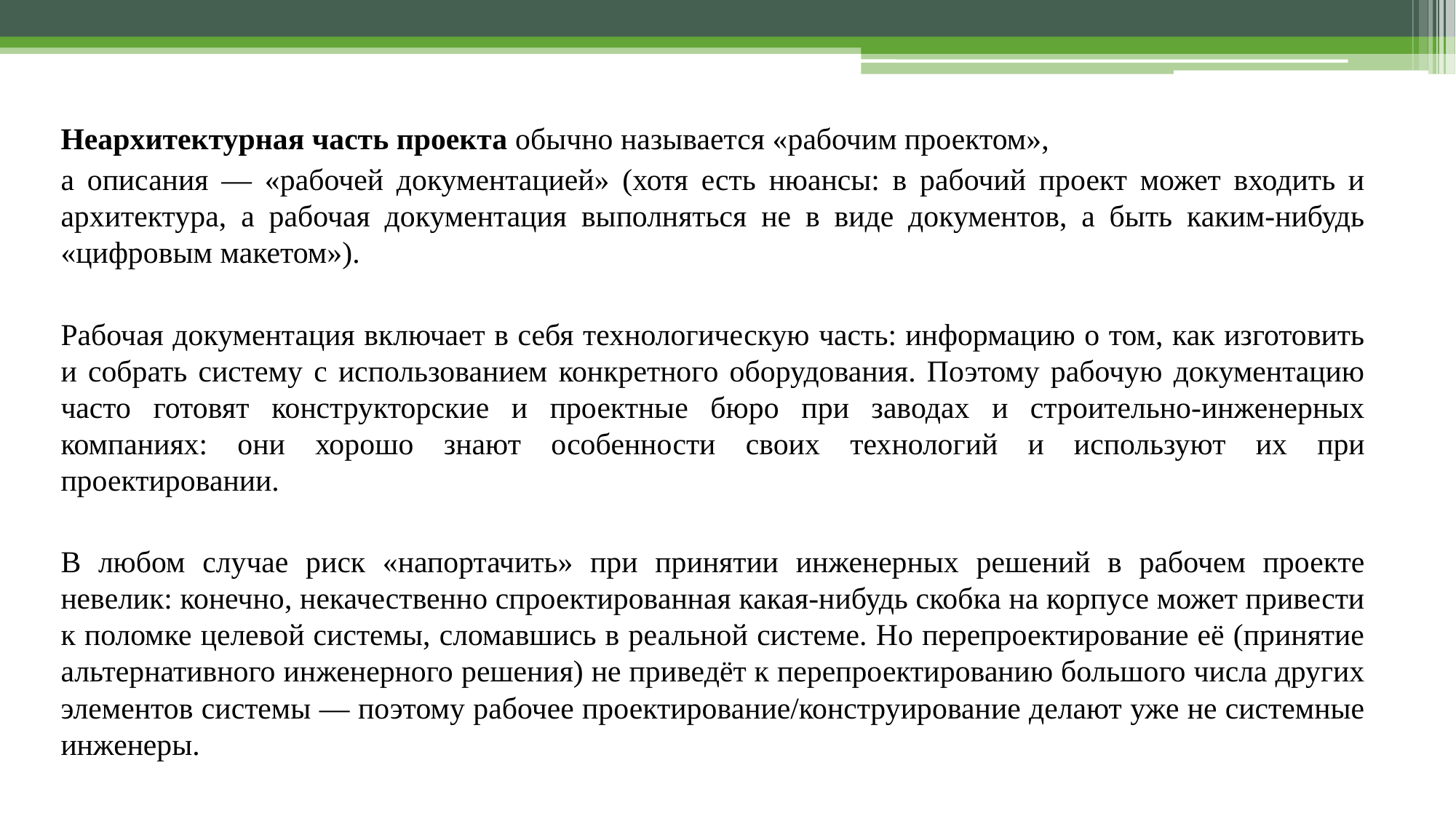

Неархитектурная часть проекта обычно называется «рабочим проектом»,
а описания — «рабочей документацией» (хотя есть нюансы: в рабочий проект может входить и архитектура, а рабочая документация выполняться не в виде документов, а быть каким-нибудь «цифровым макетом»).

Рабочая документация включает в себя технологическую часть: информацию о том, как изготовить и собрать систему с использованием конкретного оборудования. Поэтому рабочую документацию часто готовят конструкторские и проектные бюро при заводах и строительно-инженерных компаниях: они хорошо знают особенности своих технологий и используют их при проектировании.

В любом случае риск «напортачить» при принятии инженерных решений в рабочем проекте невелик: конечно, некачественно спроектированная какая-нибудь скобка на корпусе может привести к поломке целевой системы, сломавшись в реальной системе. Но перепроектирование её (принятие альтернативного инженерного решения) не приведёт к перепроектированию большого числа других элементов системы — поэтому рабочее проектирование/конструирование делают уже не системные инженеры.